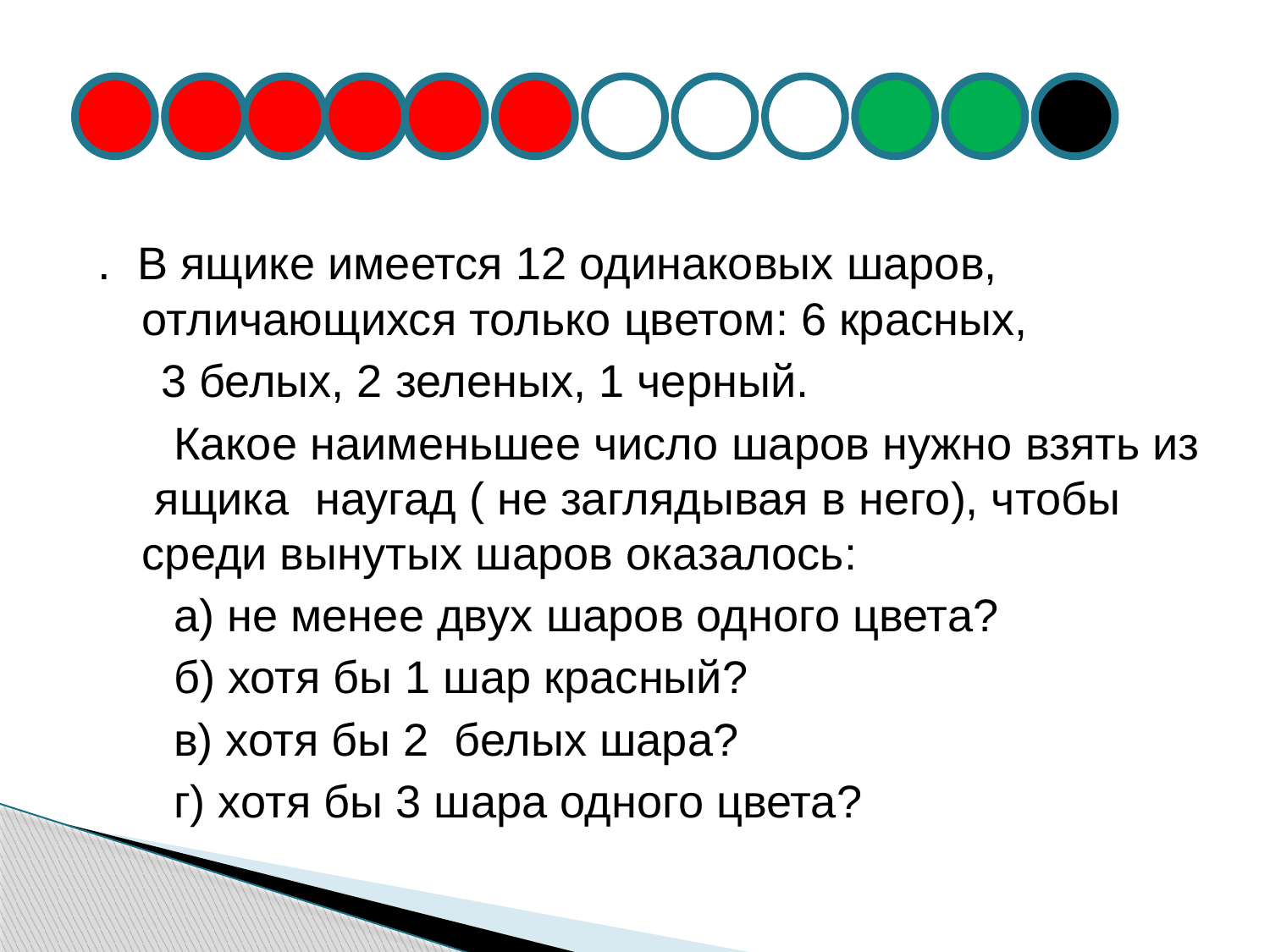

.  В ящике имеется 12 одинаковых шаров, отличающихся только цветом: 6 красных,
     3 белых, 2 зеленых, 1 черный.
      Какое наименьшее число шаров нужно взять из  ящика  наугад ( не заглядывая в него), чтобы среди вынутых шаров оказалось:
      а) не менее двух шаров одного цвета?
      б) хотя бы 1 шар красный?
      в) хотя бы 2  белых шара?
      г) хотя бы 3 шара одного цвета?